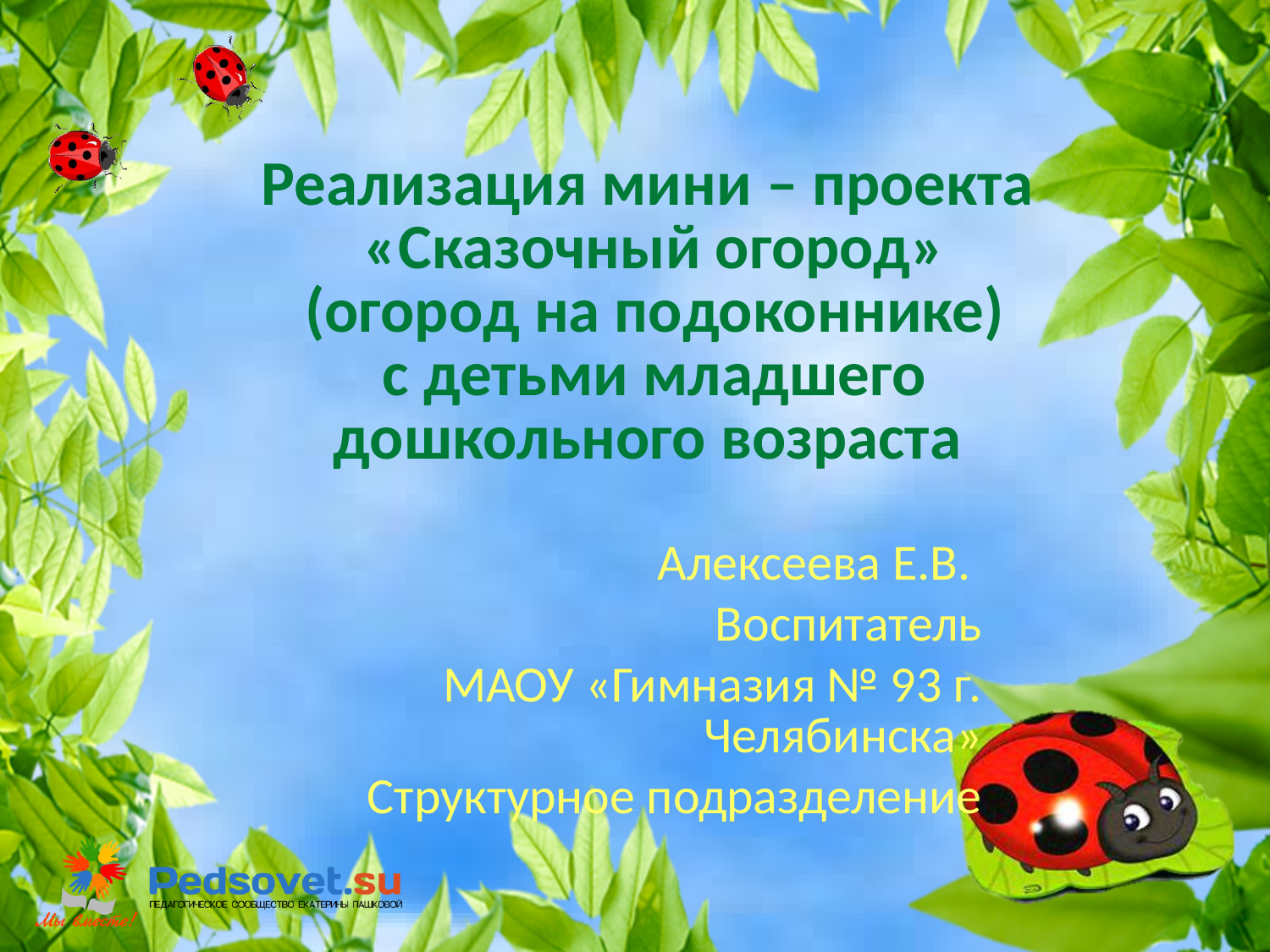

# Реализация мини – проекта «Сказочный огород» (огород на подоконнике) с детьми младшего дошкольного возраста
Алексеева Е.В.
Воспитатель
МАОУ «Гимназия № 93 г. Челябинска»
Структурное подразделение